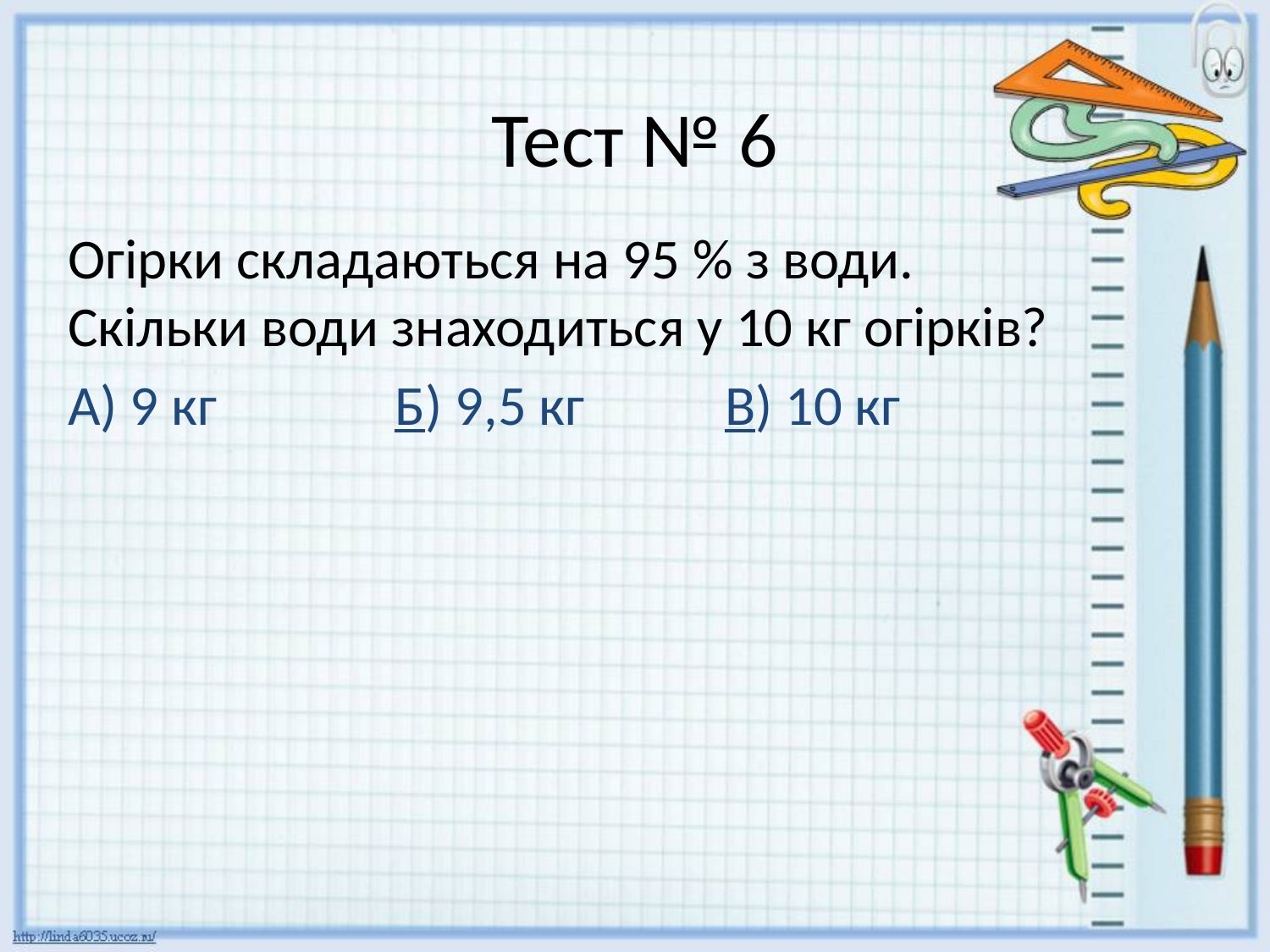

# Тест № 6
Огірки складаються на 95 % з води. Скільки води знаходиться у 10 кг огірків?
А) 9 кг              Б) 9,5 кг           В) 10 кг